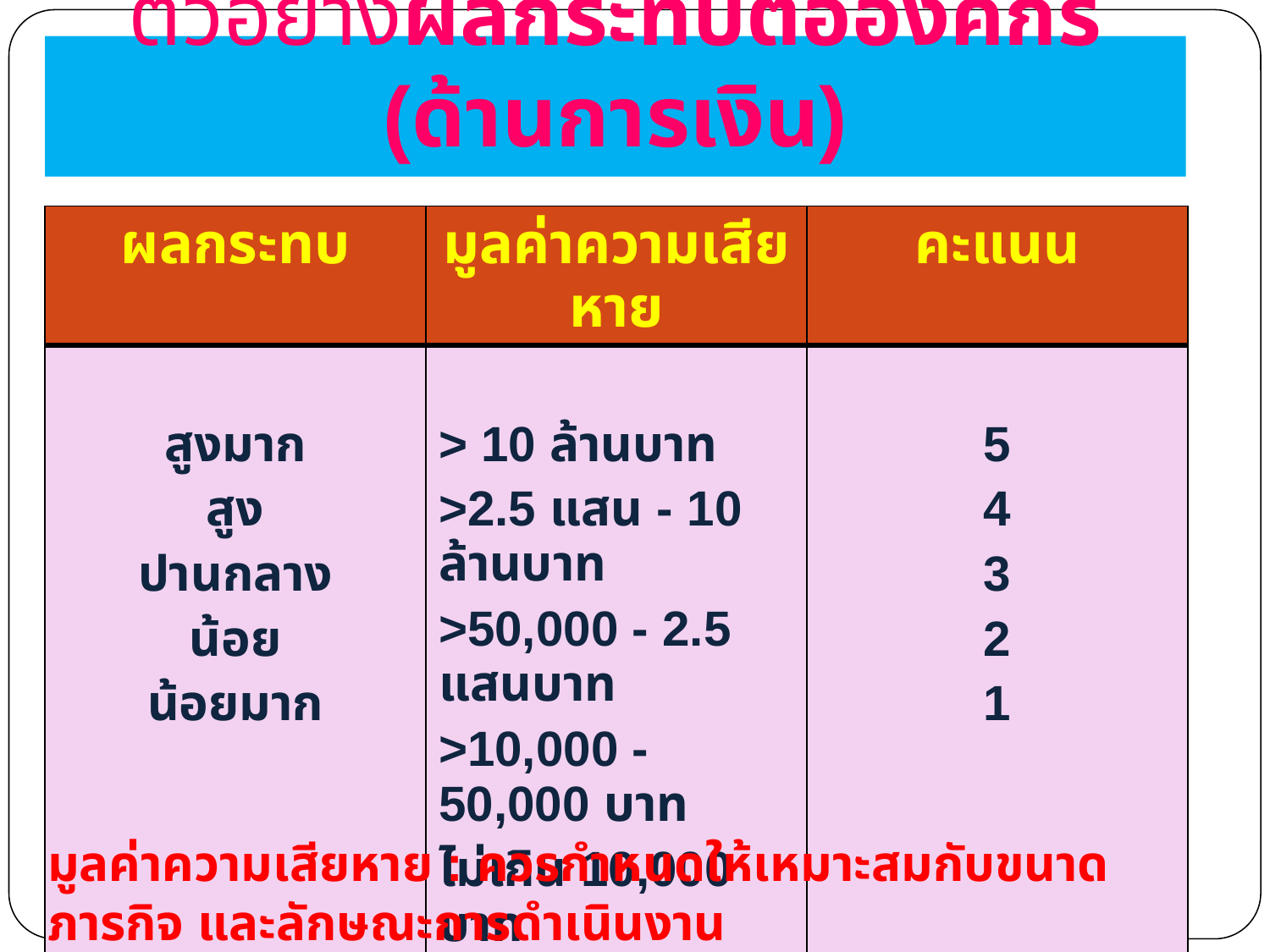

# ตัวอย่างผลกระทบต่อองค์กร (ด้านการเงิน)
| ผลกระทบ | มูลค่าความเสียหาย | คะแนน |
| --- | --- | --- |
| สูงมาก สูง ปานกลาง น้อย น้อยมาก | > 10 ล้านบาท >2.5 แสน - 10 ล้านบาท >50,000 - 2.5 แสนบาท >10,000 - 50,000 บาท ไม่เกิน 10,000 บาท | 5 4 3 2 1 |
มูลค่าความเสียหาย : ควรกำหนดให้เหมาะสมกับขนาด ภารกิจ และลักษณะการดำเนินงาน